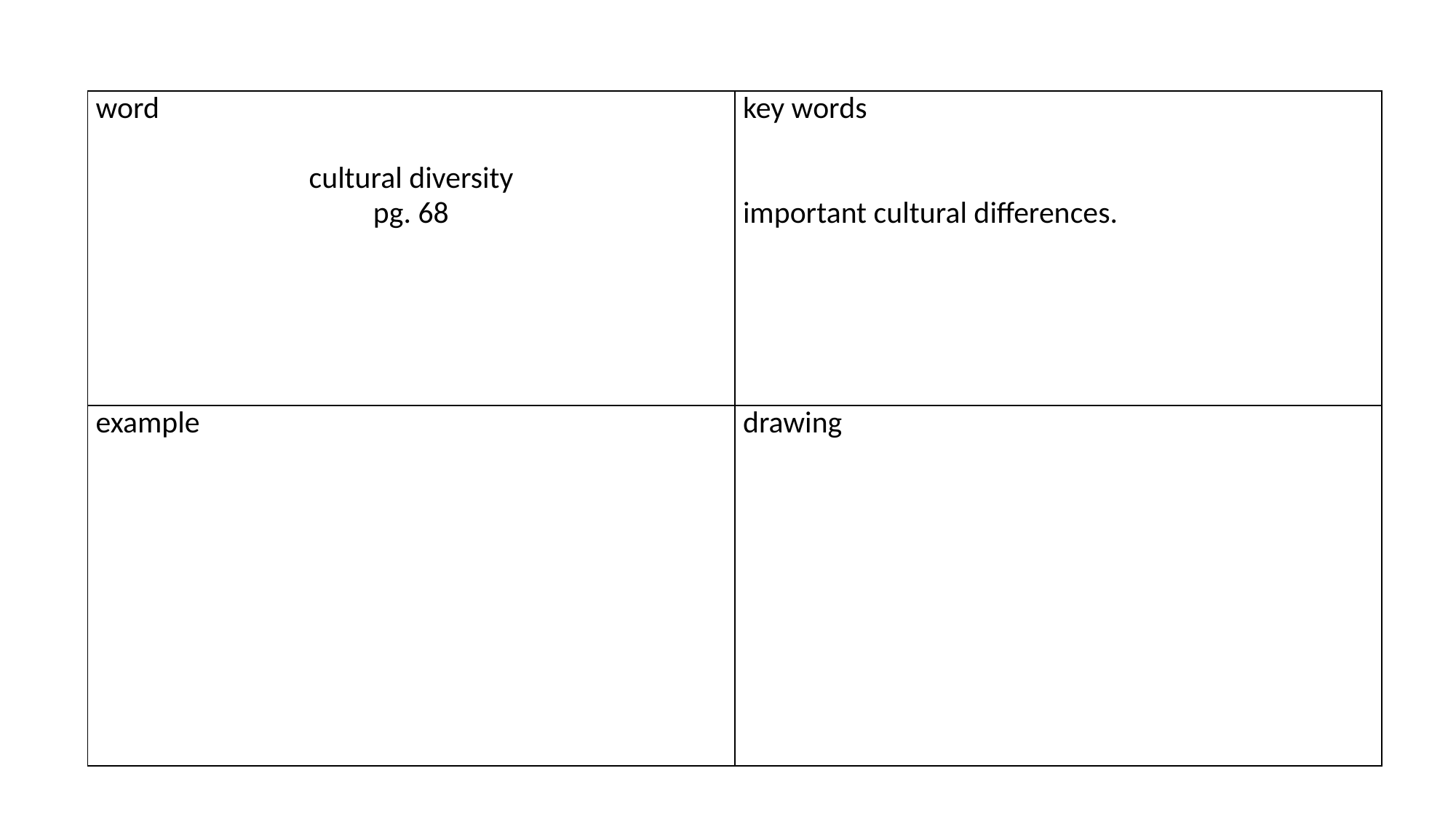

| word   cultural diversity pg. 68 | key words     important cultural differences. |
| --- | --- |
| example | drawing |